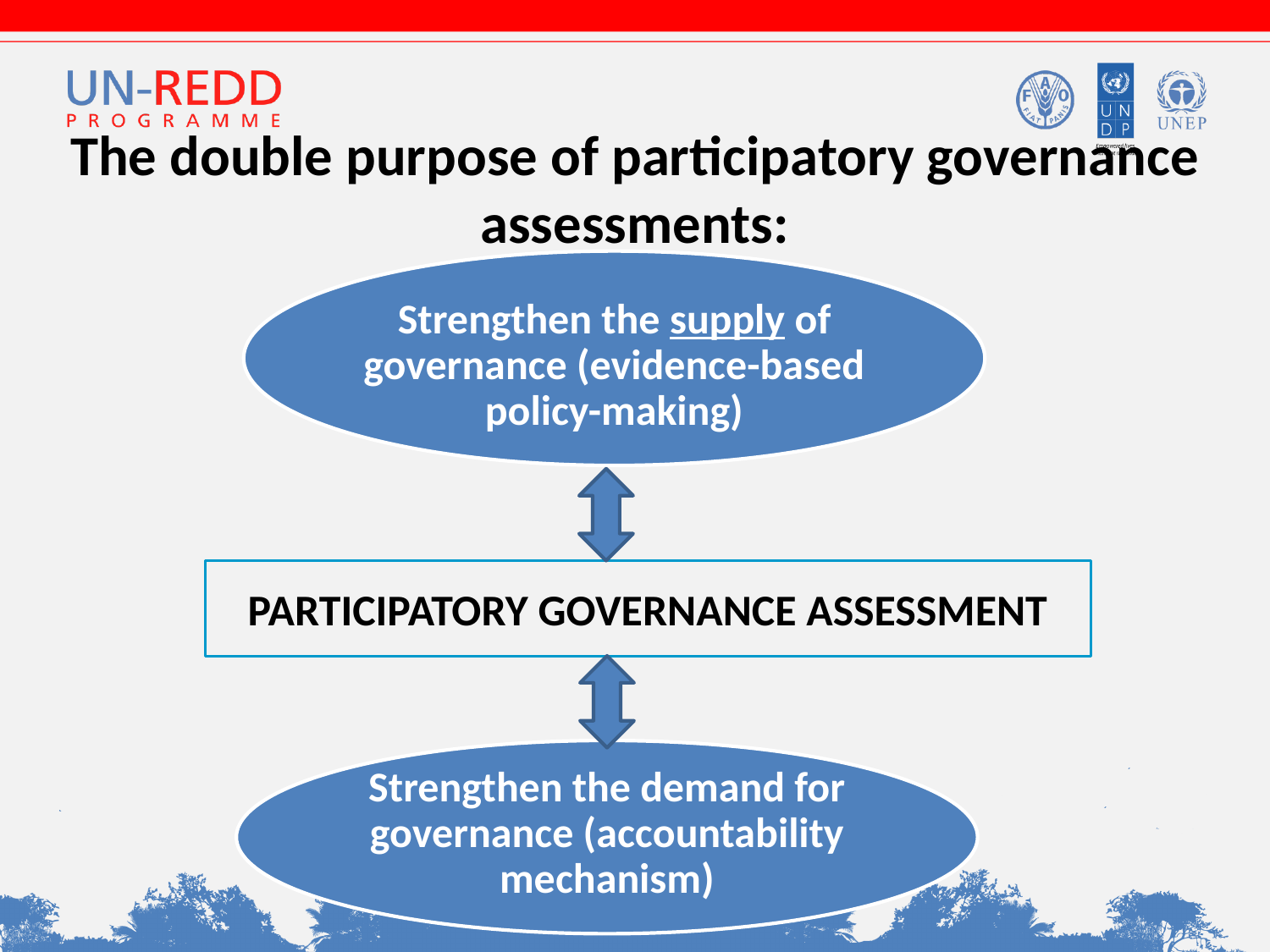

# The double purpose of participatory governance assessments:

Strengthen the supply of governance (evidence-based policy-making)

PARTICIPATORY GOVERNANCE ASSESSMENT

Strengthen the demand for governance (accountability mechanism)